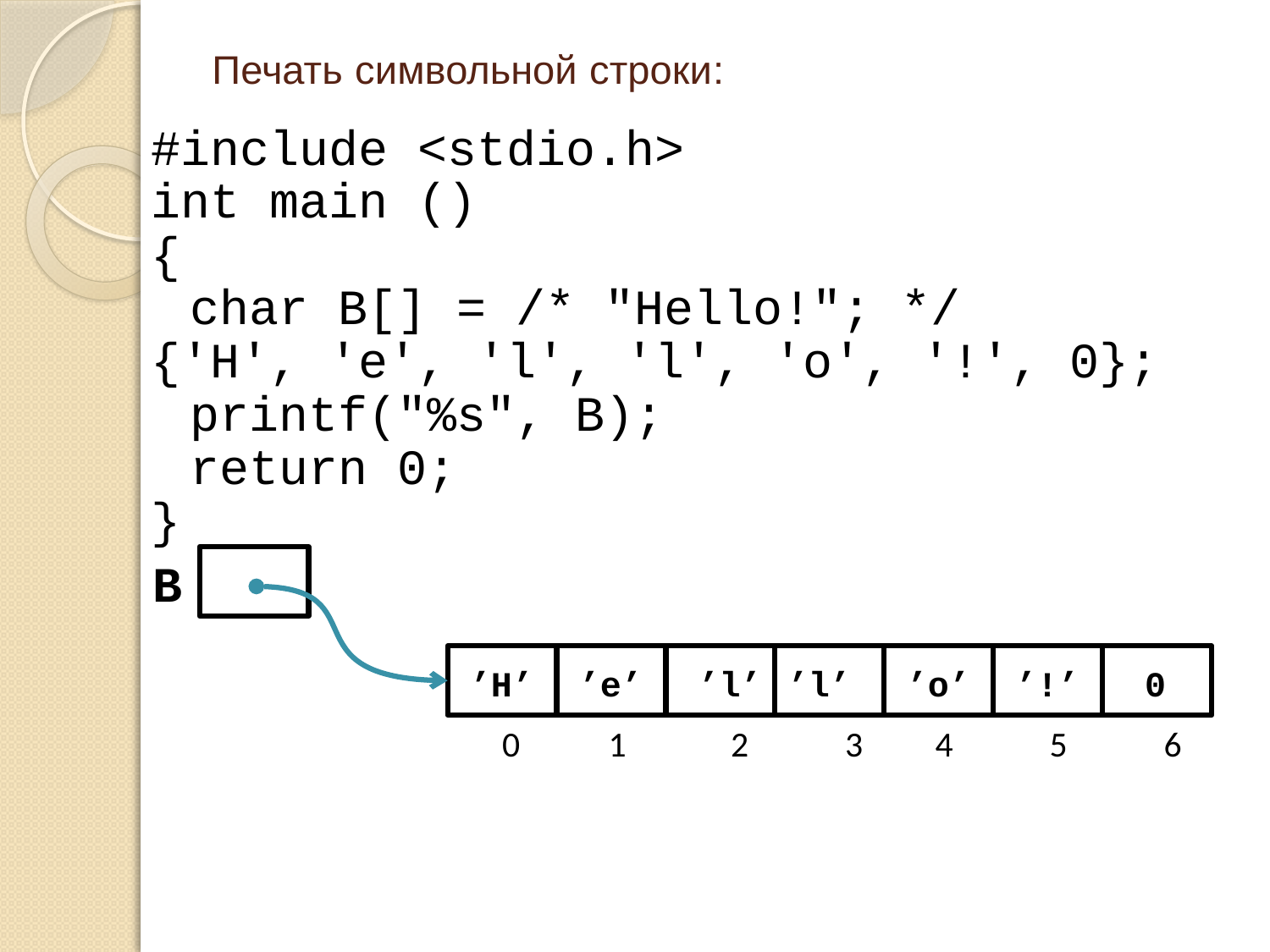

Печать символьной строки:
#include <stdio.h>
int main ()
{
	char B[] = /* "Hello!"; */
{'H', 'e', 'l', 'l', 'o', '!', 0};
	printf("%s", B);
	return 0;
}

B

’o’
’Н’
’e’
’l’
’l’
’!’
0
    0           1             2            3         4            5            6